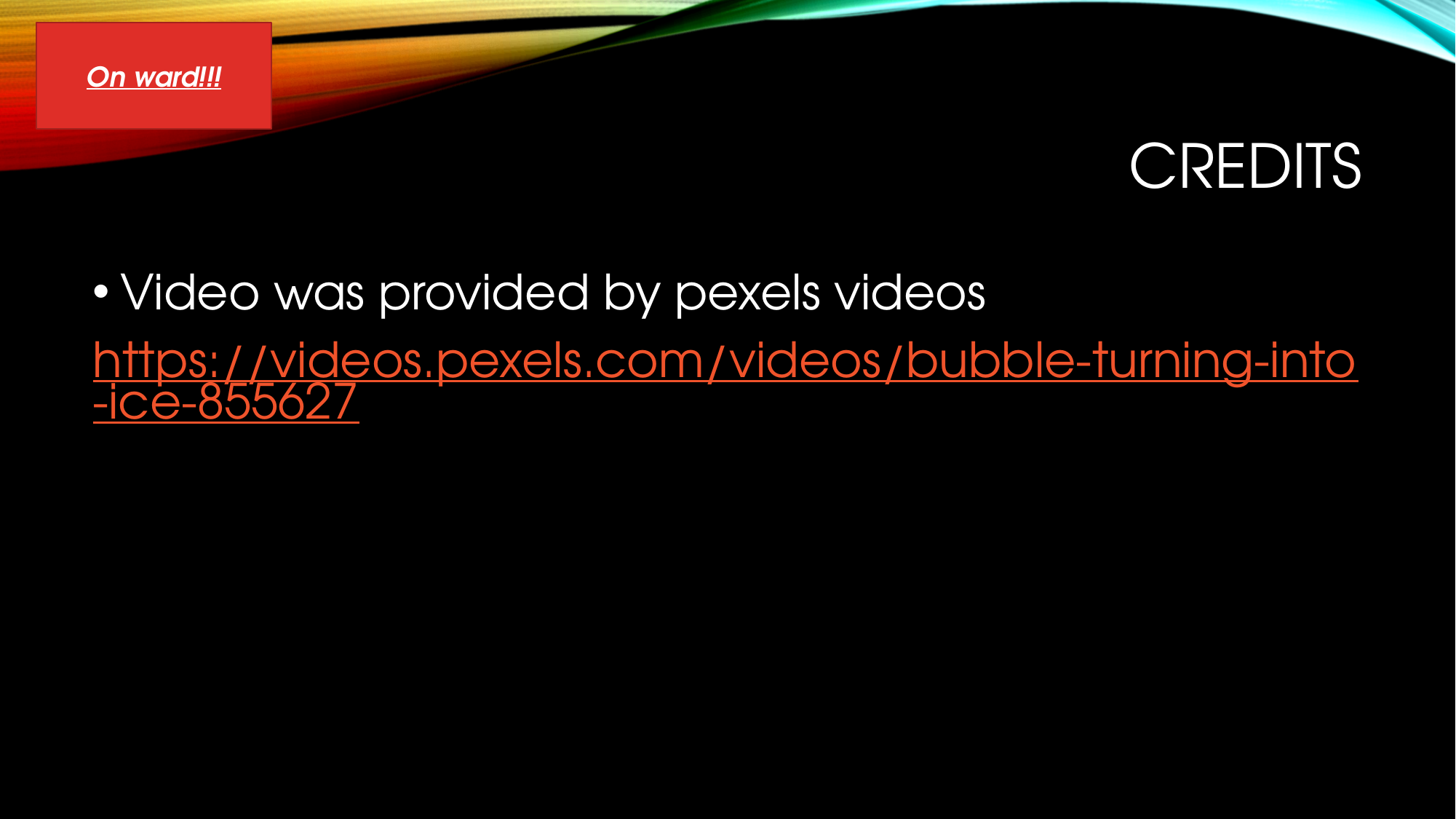

On ward!!!
# Credits
Video was provided by pexels videos
https://videos.pexels.com/videos/bubble-turning-into-ice-855627